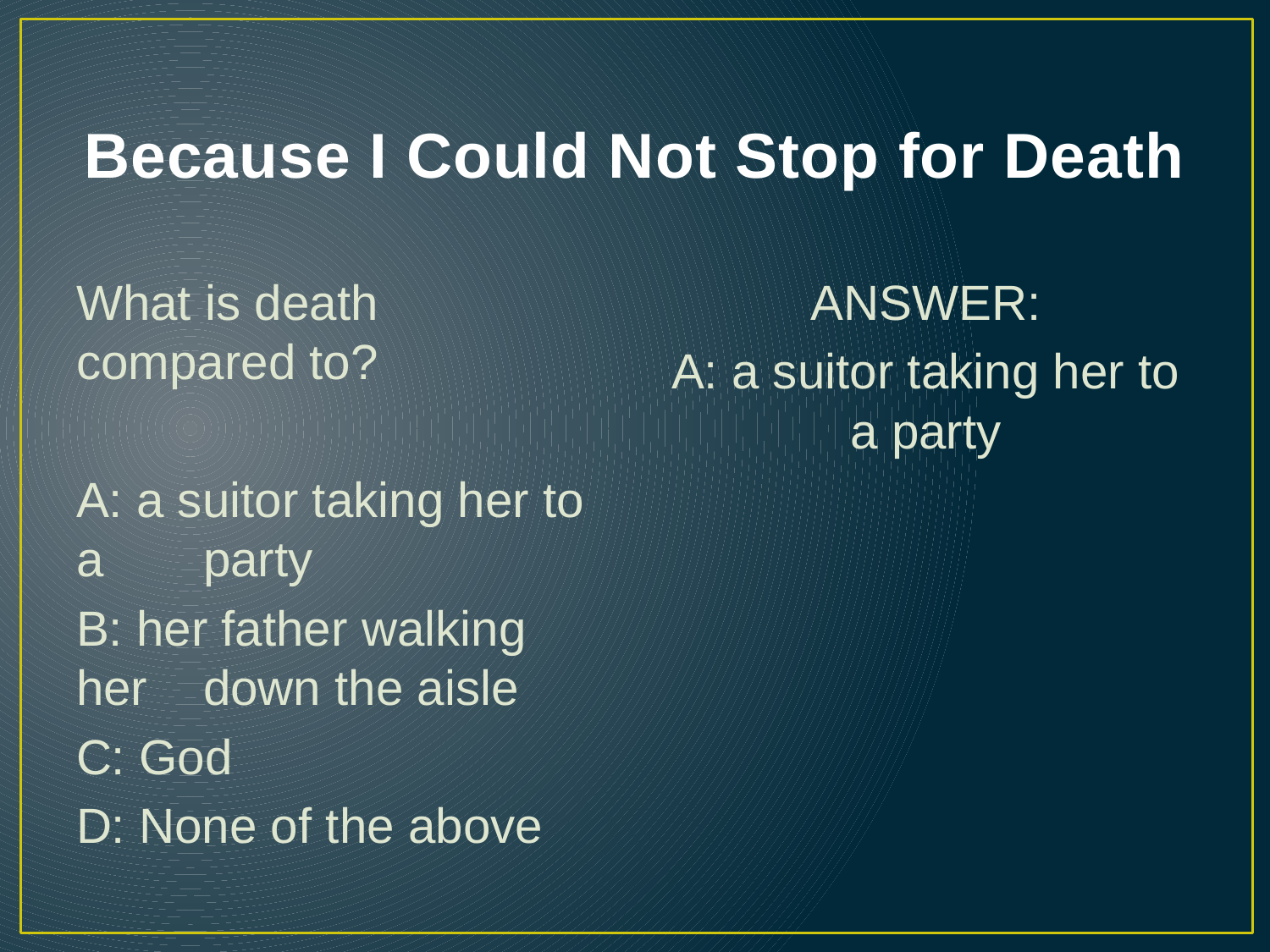

# Because I Could Not Stop for Death
What is death compared to?

A: a suitor taking her to a 	party
B: her father walking her 	down the aisle
C: God
D: None of the above
ANSWER:
A: a suitor taking her to a party